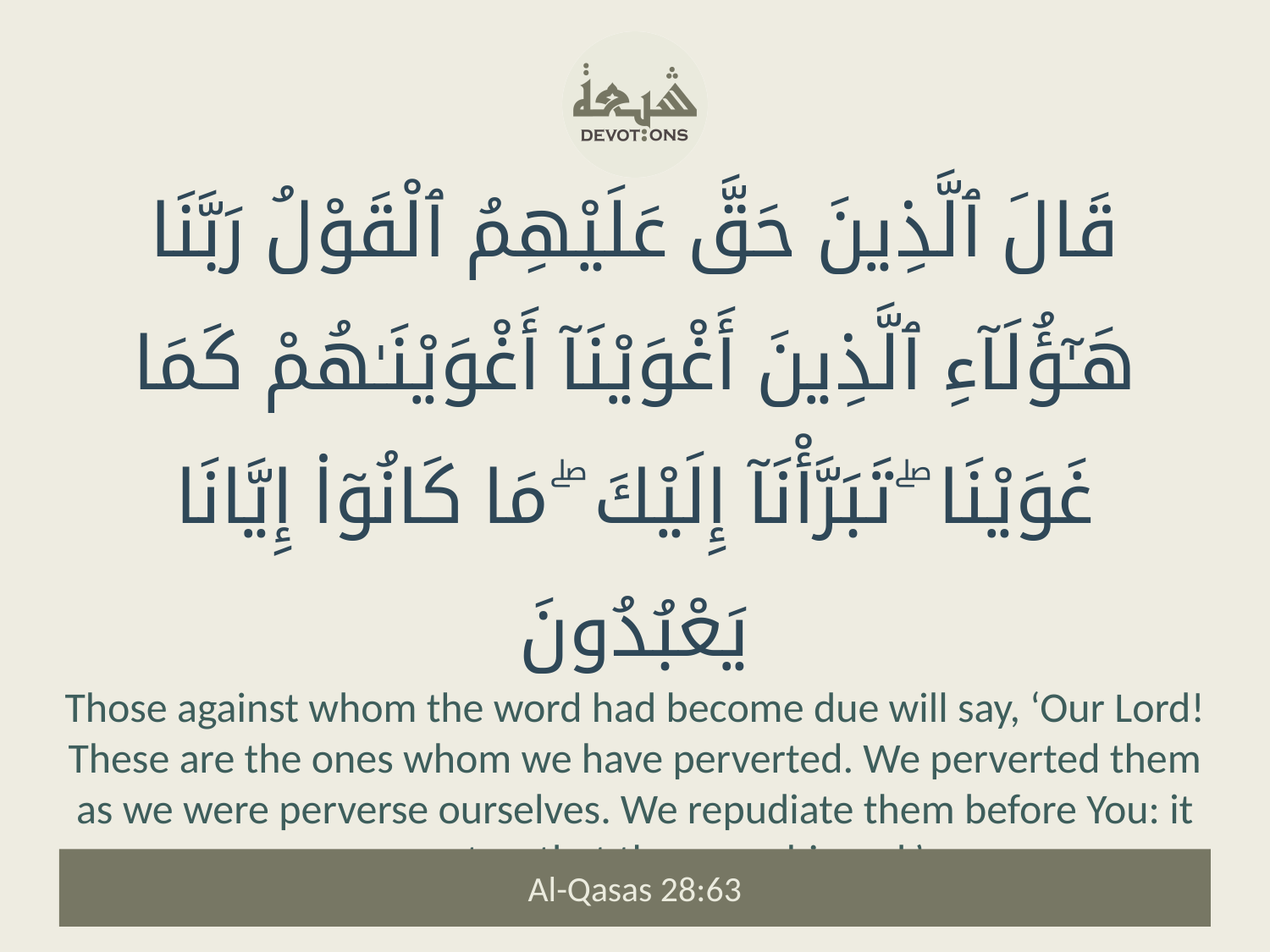

قَالَ ٱلَّذِينَ حَقَّ عَلَيْهِمُ ٱلْقَوْلُ رَبَّنَا هَـٰٓؤُلَآءِ ٱلَّذِينَ أَغْوَيْنَآ أَغْوَيْنَـٰهُمْ كَمَا غَوَيْنَا ۖ تَبَرَّأْنَآ إِلَيْكَ ۖ مَا كَانُوٓا۟ إِيَّانَا يَعْبُدُونَ
Those against whom the word had become due will say, ‘Our Lord! These are the ones whom we have perverted. We perverted them as we were perverse ourselves. We repudiate them before You: it was not us that they worshipped.’
Al-Qasas 28:63